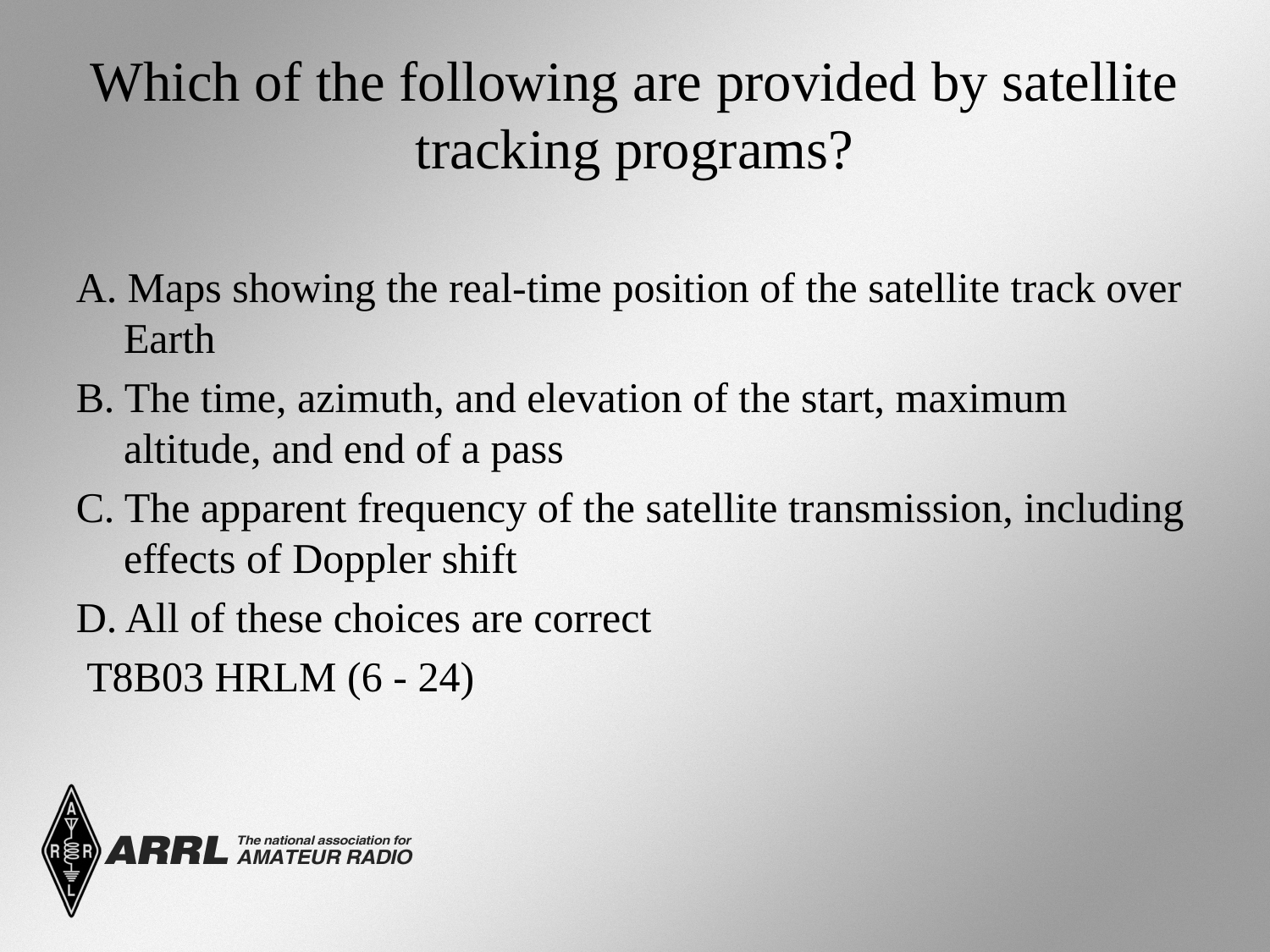

# Which of the following are provided by satellite tracking programs?
A. Maps showing the real-time position of the satellite track over Earth
B. The time, azimuth, and elevation of the start, maximum altitude, and end of a pass
C. The apparent frequency of the satellite transmission, including effects of Doppler shift
D. All of these choices are correct
 T8B03 HRLM (6 - 24)